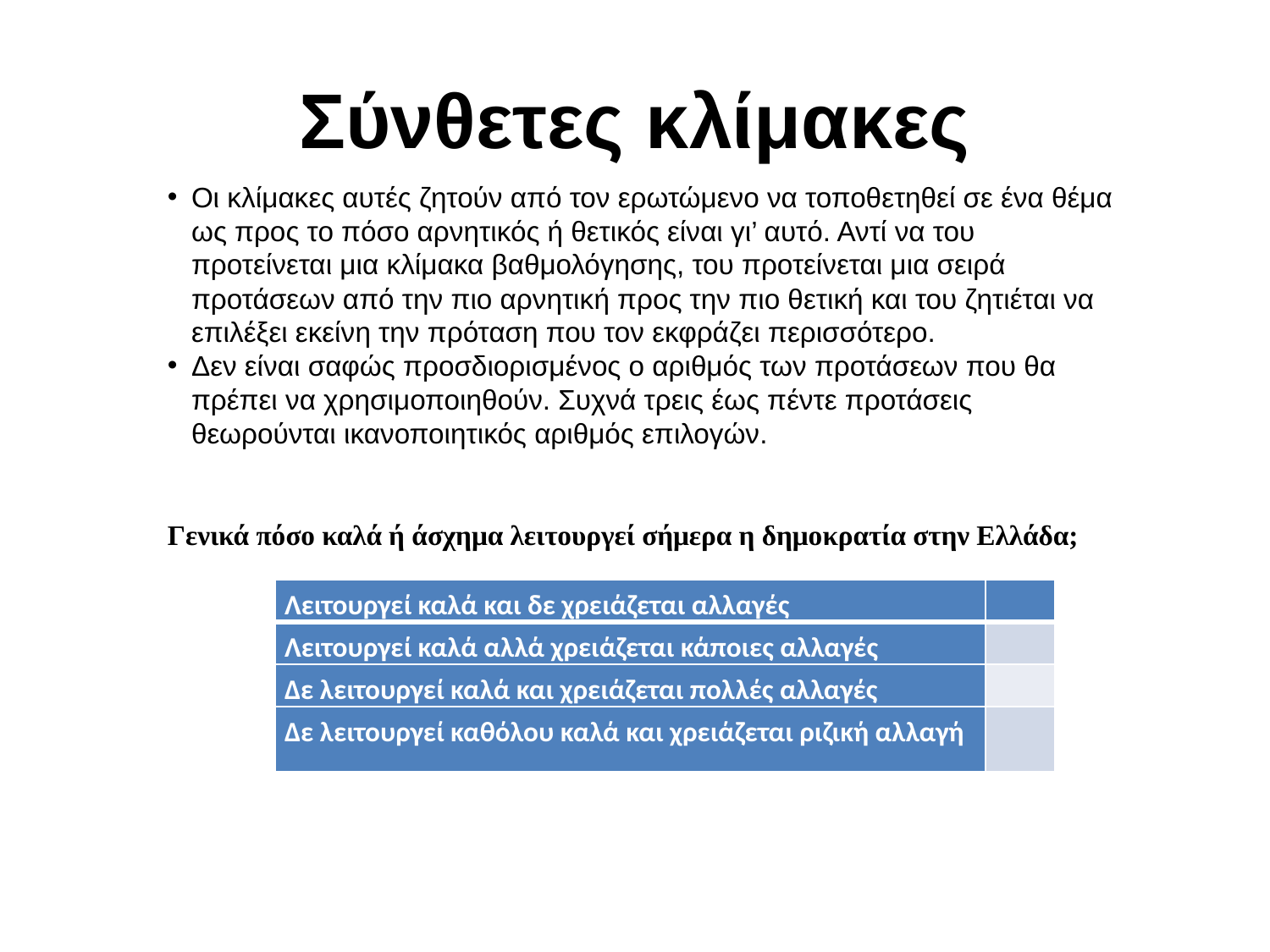

# Σύνθετες κλίμακες

Οι κλίμακες αυτές ζητούν από τον ερωτώμενο να τοποθετηθεί σε ένα θέμα ως προς το πόσο αρνητικός ή θετικός είναι γι’ αυτό. Αντί να του προτείνεται μια κλίμακα βαθμολόγησης, του προτείνεται μια σειρά προτάσεων από την πιο αρνητική προς την πιο θετική και του ζητιέται να επιλέξει εκείνη την πρόταση που τον εκφράζει περισσότερο.
Δεν είναι σαφώς προσδιορισμένος ο αριθμός των προτάσεων που θα πρέπει να χρησιμοποιηθούν. Συχνά τρεις έως πέντε προτάσεις θεωρούνται ικανοποιητικός αριθμός επιλογών.

Γενικά πόσο καλά ή άσχημα λειτουργεί σήμερα η δημοκρατία στην Ελλάδα;

| Λειτουργεί καλά και δε χρειάζεται αλλαγές |  |
| --- | --- |
| Λειτουργεί καλά αλλά χρειάζεται κάποιες αλλαγές |  |
| Δε λειτουργεί καλά και χρειάζεται πολλές αλλαγές |  |
| Δε λειτουργεί καθόλου καλά και χρειάζεται ριζική αλλαγή |  |